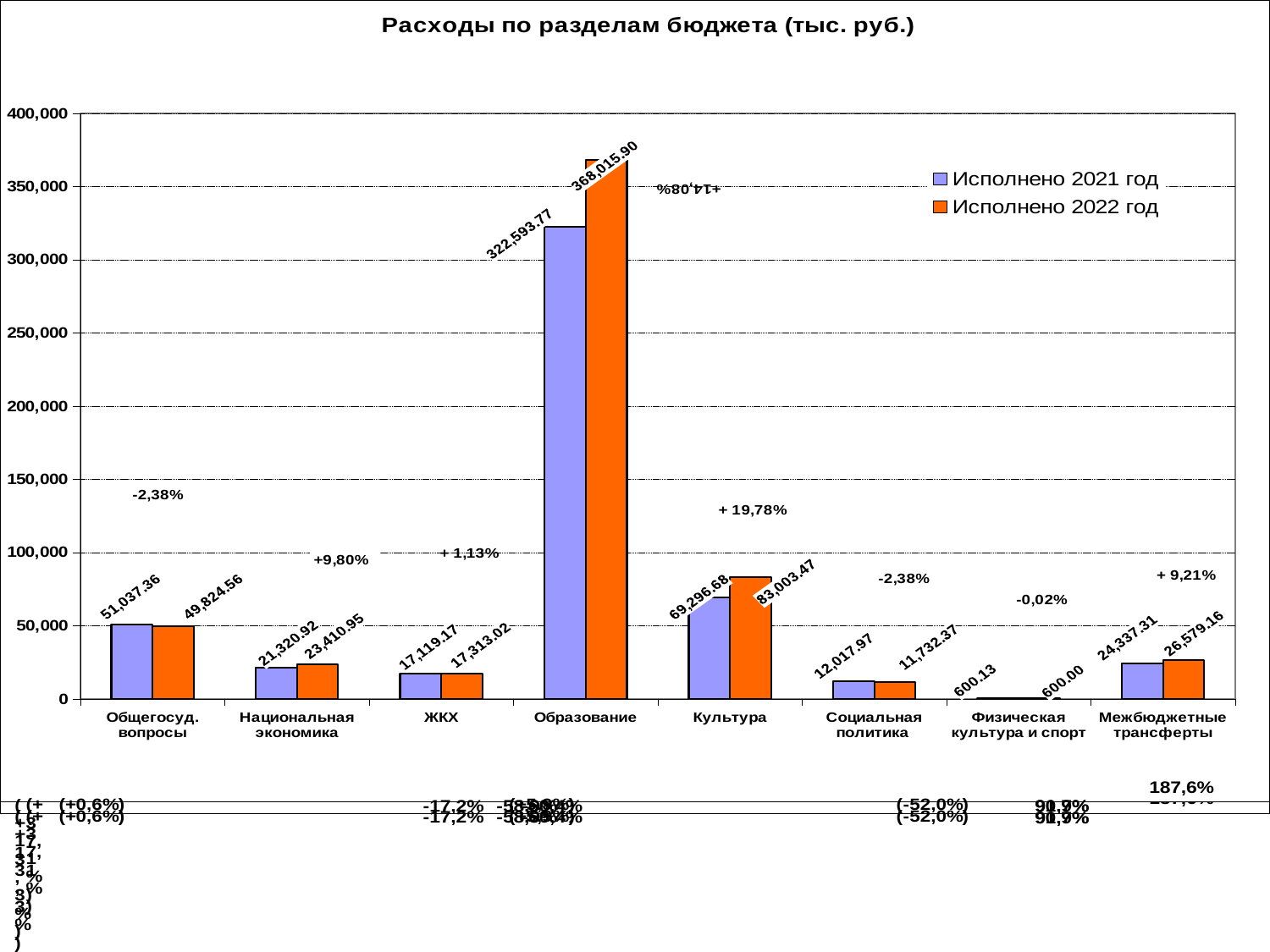

### Chart: Расходы по разделам бюджета (тыс. руб.)

| Category | Исполнено 2019 год | Исполнено 2020 год |
|---|---|---|
| Общегосуд. вопросы | 44205.229999999996 | 53542.01 |
| Национальная безопасность | 838.37 | 50.0 |
| Национальная экономика | 16891.84999999999 | 80869.67000000003 |
| ЖКХ | 12725.69 | 11713.76 |
| Образование | 283224.9900000001 | 293421.37 |
| Культура | 65525.89 | 69474.72 |
| Социальная политика  | 14372.52 | 12510.1 |
| Физическая культура и спорт | 600.0 | 599.7 |
| Межбюджетные трансферты | 25814.0 | 28378.56 |

### Chart: Расходы по разделам бюджета (тыс. руб.)

| Category | Исполнено 2021 год | Исполнено 2022 год |
|---|---|---|
| Общегосуд. вопросы | 51037.36 | 49824.56 |
| Национальная экономика | 21320.92 | 23410.95 |
| ЖКХ | 17119.17 | 17313.02 |
| Образование | 322593.77 | 368015.9 |
| Культура | 69296.68 | 83003.47 |
| Социальная политика  | 12017.97 | 11732.37 |
| Физическая культура и спорт | 600.13 | 600.0 |
| Межбюджетные трансферты | 24337.31 | 26579.16 |